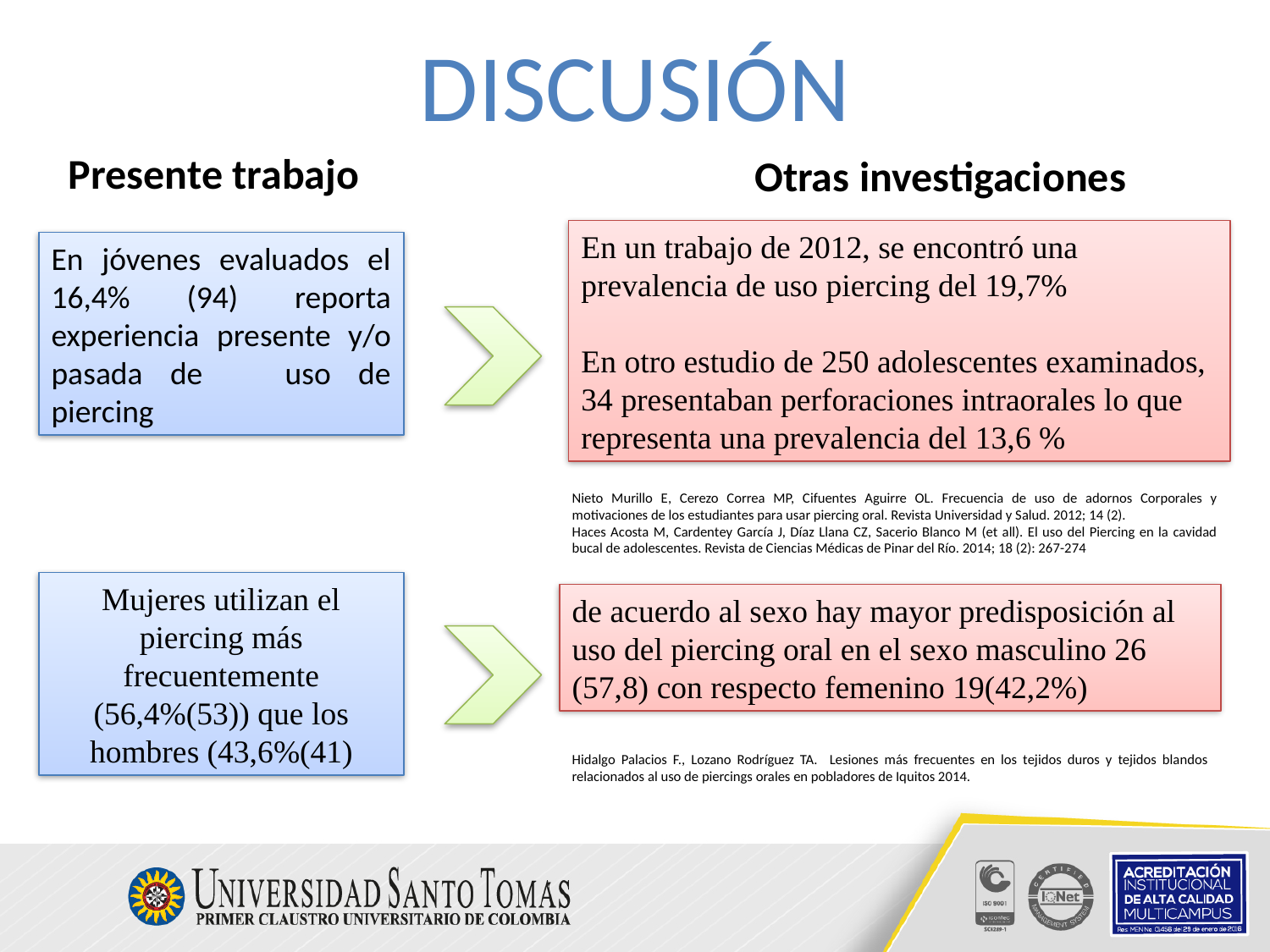

DISCUSIÓN
Presente trabajo
Otras investigaciones
En un trabajo de 2012, se encontró una prevalencia de uso piercing del 19,7%

En otro estudio de 250 adolescentes examinados, 34 presentaban perforaciones intraorales lo que representa una prevalencia del 13,6 %
En jóvenes evaluados el 16,4% (94) reporta experiencia presente y/o pasada de   uso de piercing

Nieto Murillo E, Cerezo Correa MP, Cifuentes Aguirre OL. Frecuencia de uso de adornos Corporales y motivaciones de los estudiantes para usar piercing oral. Revista Universidad y Salud. 2012; 14 (2).
Haces Acosta M, Cardentey García J, Díaz Llana CZ, Sacerio Blanco M (et all). El uso del Piercing en la cavidad bucal de adolescentes. Revista de Ciencias Médicas de Pinar del Río. 2014; 18 (2): 267-274
Mujeres utilizan el piercing más frecuentemente (56,4%(53)) que los hombres (43,6%(41)
de acuerdo al sexo hay mayor predisposición al uso del piercing oral en el sexo masculino 26 (57,8) con respecto femenino 19(42,2%)

Hidalgo Palacios F., Lozano Rodríguez TA.  Lesiones más frecuentes en los tejidos duros y tejidos blandos relacionados al uso de piercings orales en pobladores de Iquitos 2014.